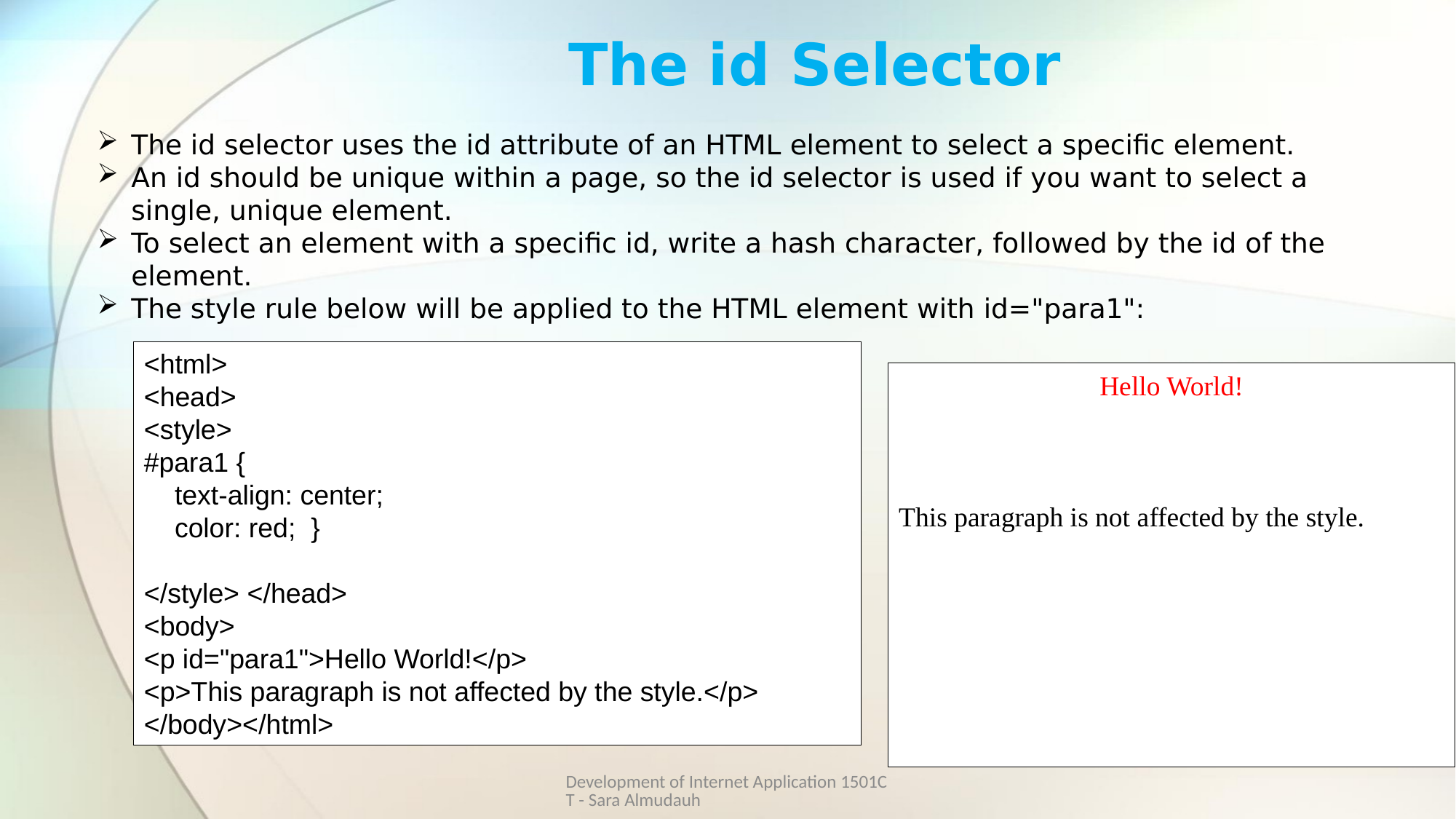

# The id Selector
The id selector uses the id attribute of an HTML element to select a specific element.
An id should be unique within a page, so the id selector is used if you want to select a single, unique element.
To select an element with a specific id, write a hash character, followed by the id of the element.
The style rule below will be applied to the HTML element with id="para1":
<html>
<head>
<style>
#para1 {
    text-align: center;
    color: red;  }

</style> </head>
<body>
<p id="para1">Hello World!</p>
<p>This paragraph is not affected by the style.</p>
</body></html>
Hello World!

This paragraph is not affected by the style.

Development of Internet Application 1501CT - Sara Almudauh